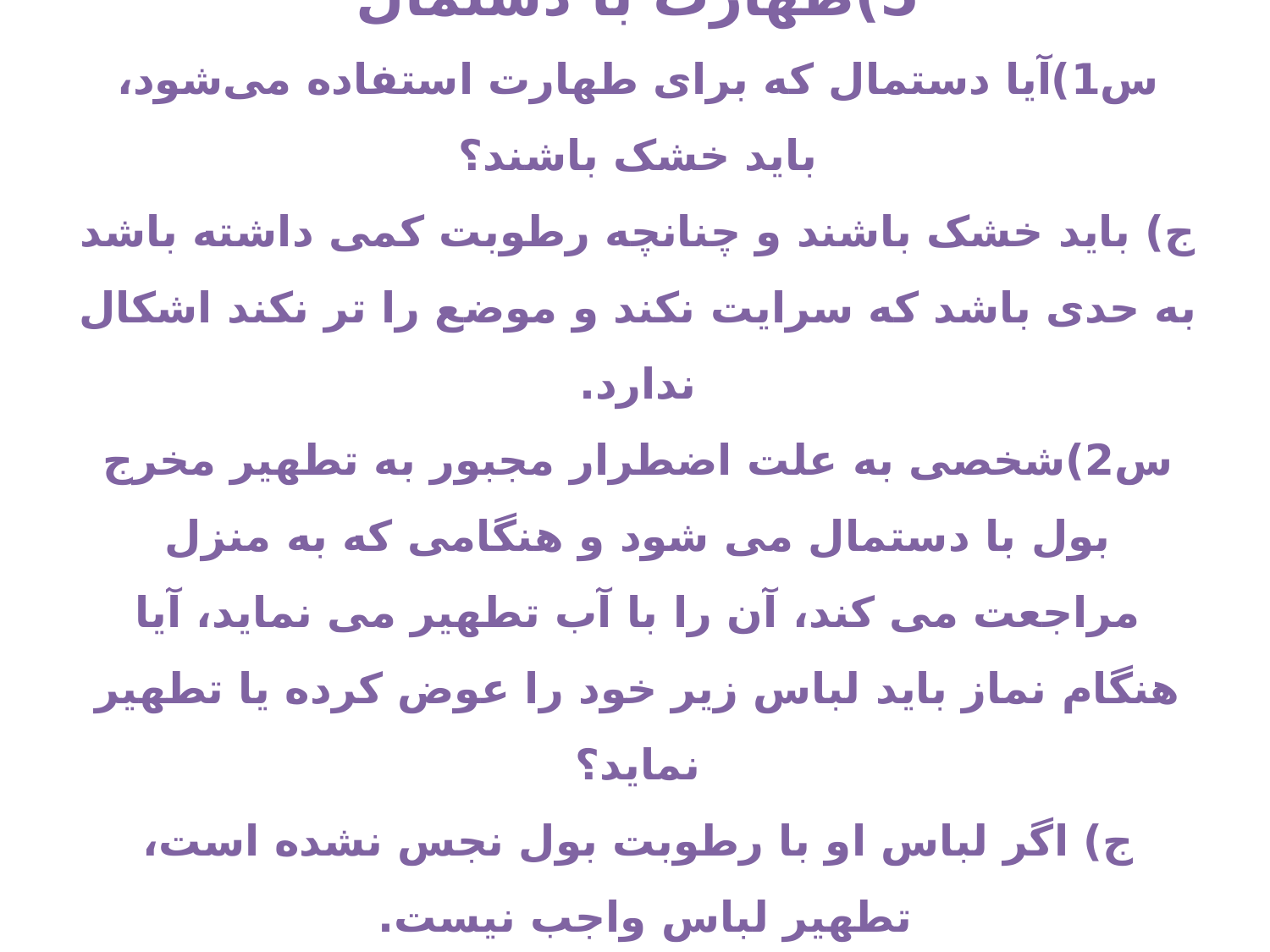

5)طهارت با دستمال
س1)آیا دستمال که برای طهارت استفاده می‌شود، باید خشک باشند؟
ج) باید خشک باشند و چنانچه رطوبت کمی داشته باشد به حدى باشد که سرایت نکند و موضع را تر نکند اشکال ندارد.
س2)شخصى به علت اضطرار مجبور به تطهیر مخرج بول با دستمال مى شود و هنگامى که به منزل مراجعت مى کند، آن را با آب تطهیر مى نماید، آیا هنگام نماز باید لباس زیر خود را عوض کرده یا تطهیر نماید؟
ج) اگر لباس او با رطوبت بول نجس نشده است، تطهیر لباس واجب نیست.